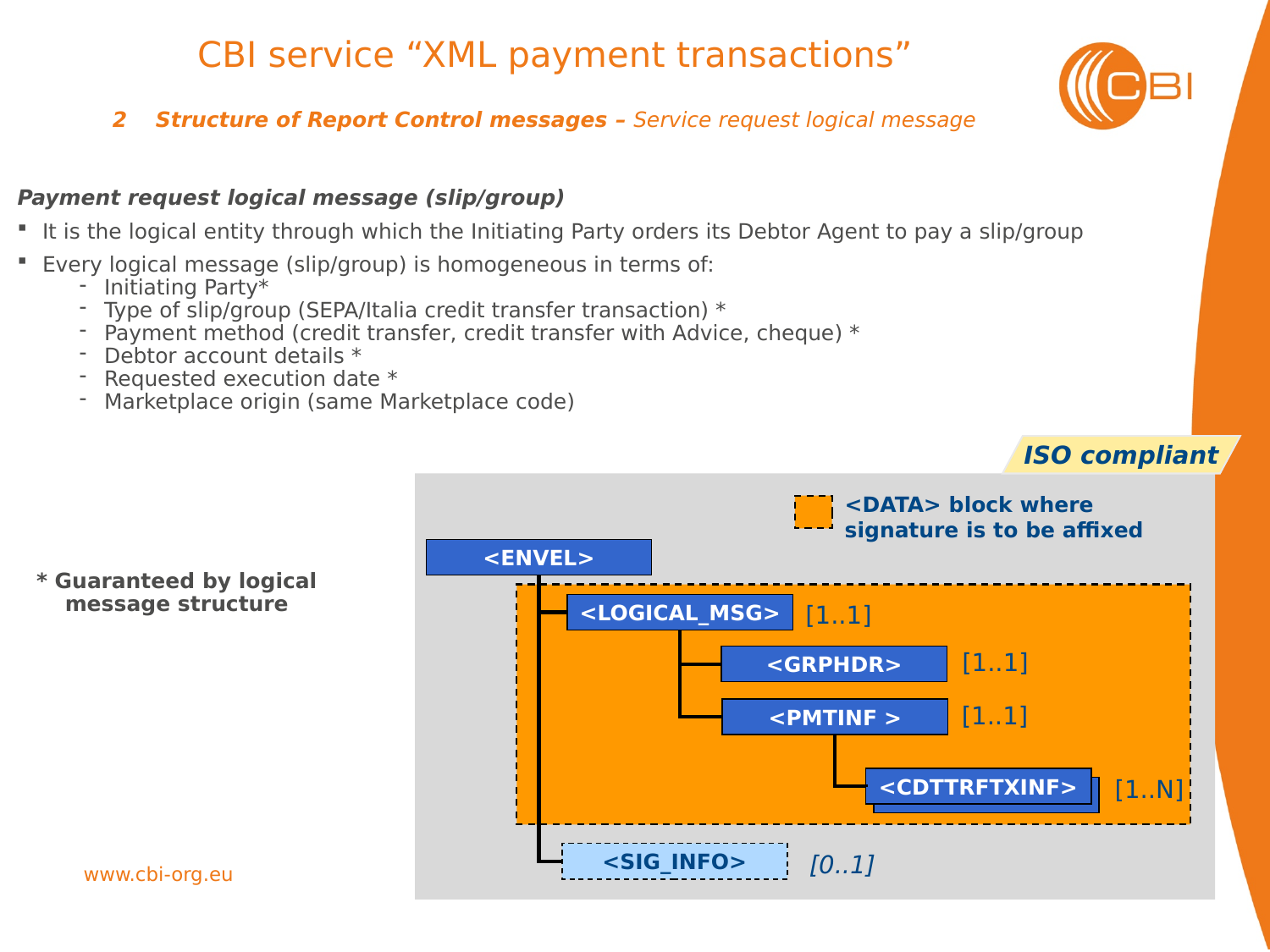

CBI service “XML payment transactions”
2	Structure of Report Control messages – Service request logical message
Payment request logical message (slip/group)
It is the logical entity through which the Initiating Party orders its Debtor Agent to pay a slip/group
Every logical message (slip/group) is homogeneous in terms of:
Initiating Party*
Type of slip/group (SEPA/Italia credit transfer transaction) *
Payment method (credit transfer, credit transfer with Advice, cheque) *
Debtor account details *
Requested execution date *
Marketplace origin (same Marketplace code)
ISO compliant

<DATA> block where signature is to be affixed

<ENVEL>
* Guaranteed by logical message structure

[1..1]
<LOGICAL_MSG>
[1..1]
<GRPHDR>
[1..1]
<PMTINF >
[1..N]
<CDTTRFTXINF>

[0..1]
<SIG_INFO>